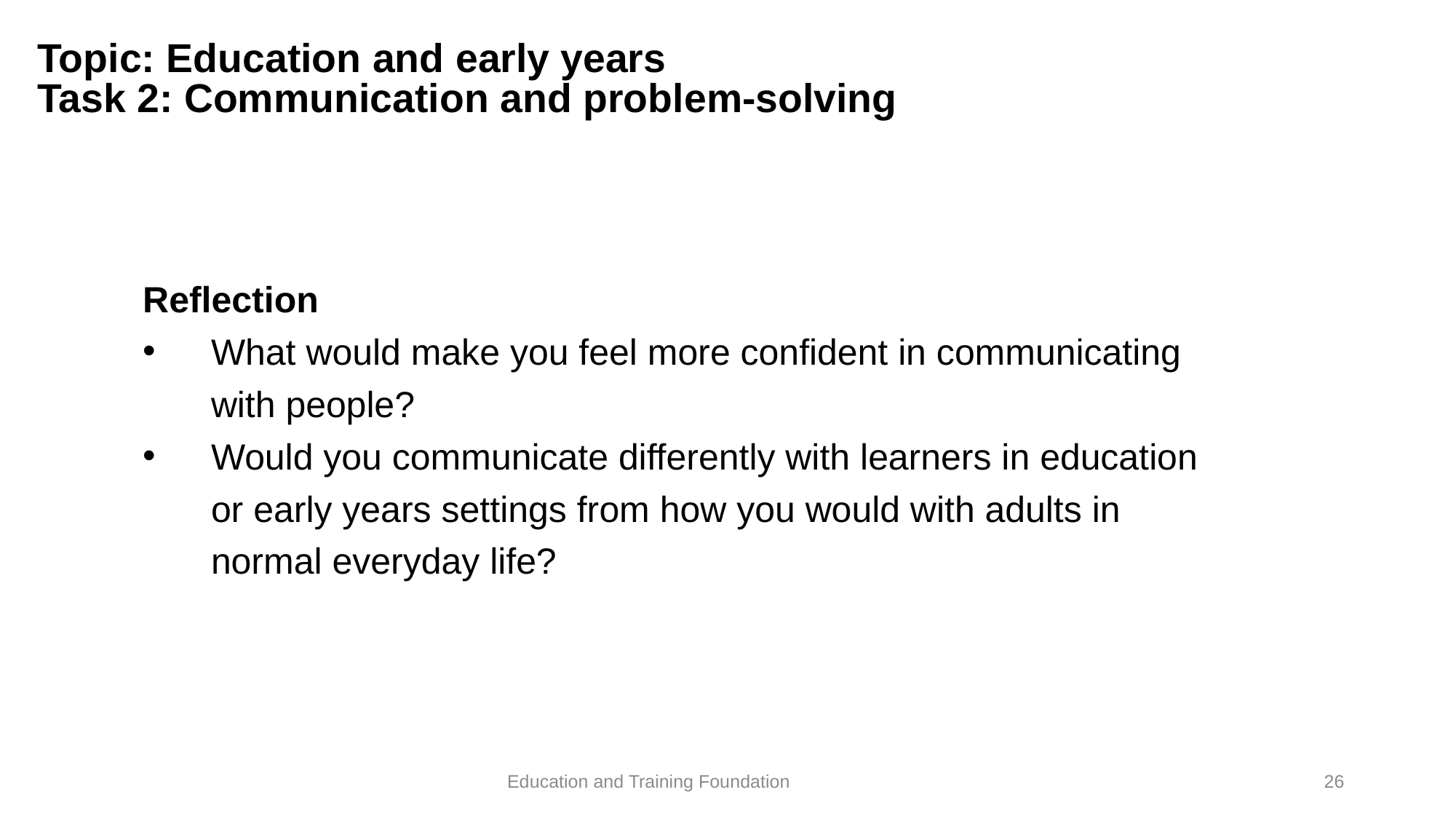

# Topic: Education and early years Task 2: Communication and problem-solving

Reflection
What would make you feel more confident in communicating with people?
Would you communicate differently with learners in education or early years settings from how you would with adults in normal everyday life?
26
Education and Training Foundation